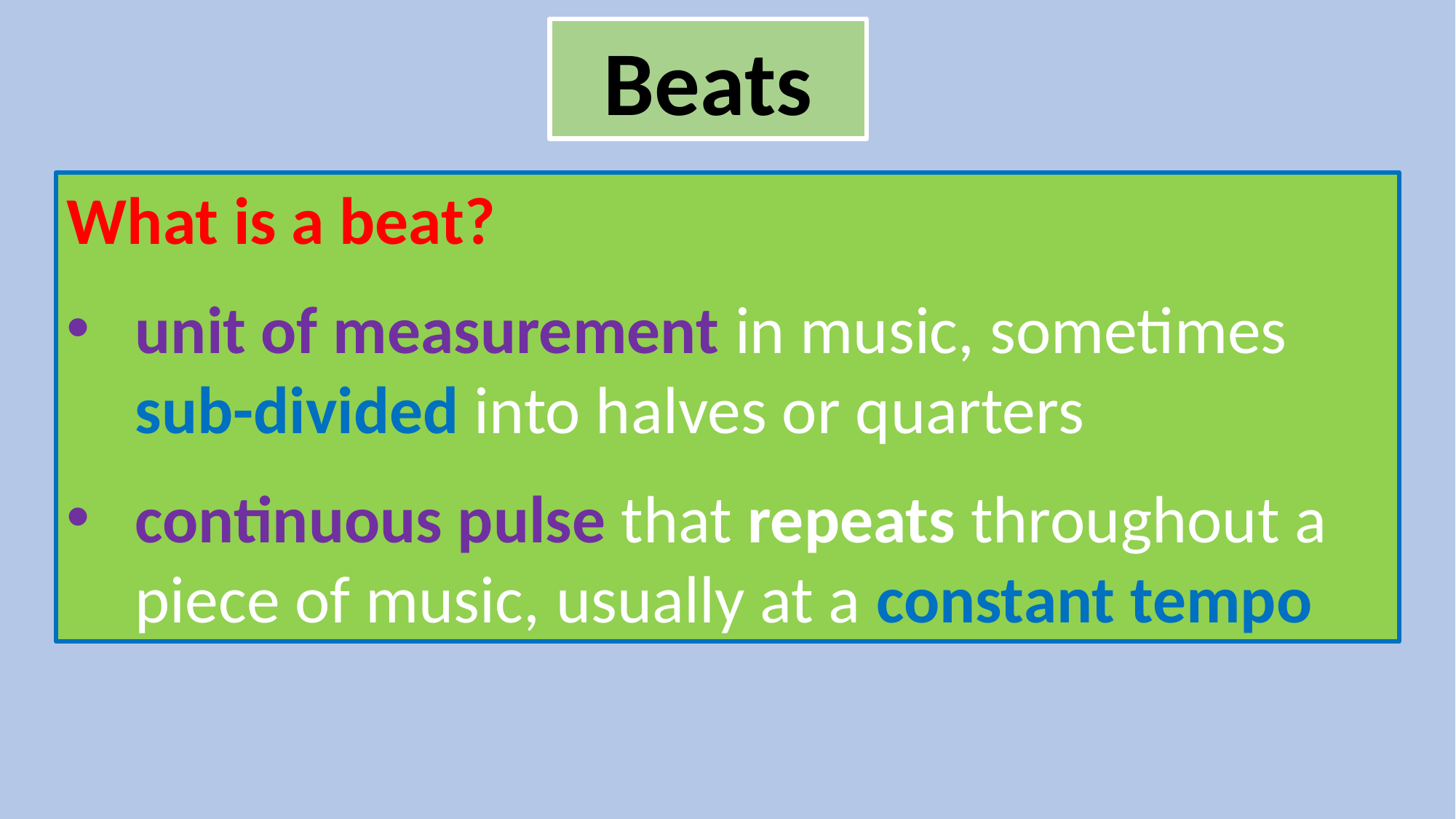

Beats
What is a beat?

unit of measurement in music, sometimes sub-divided into halves or quarters

continuous pulse that repeats throughout a piece of music, usually at a constant tempo